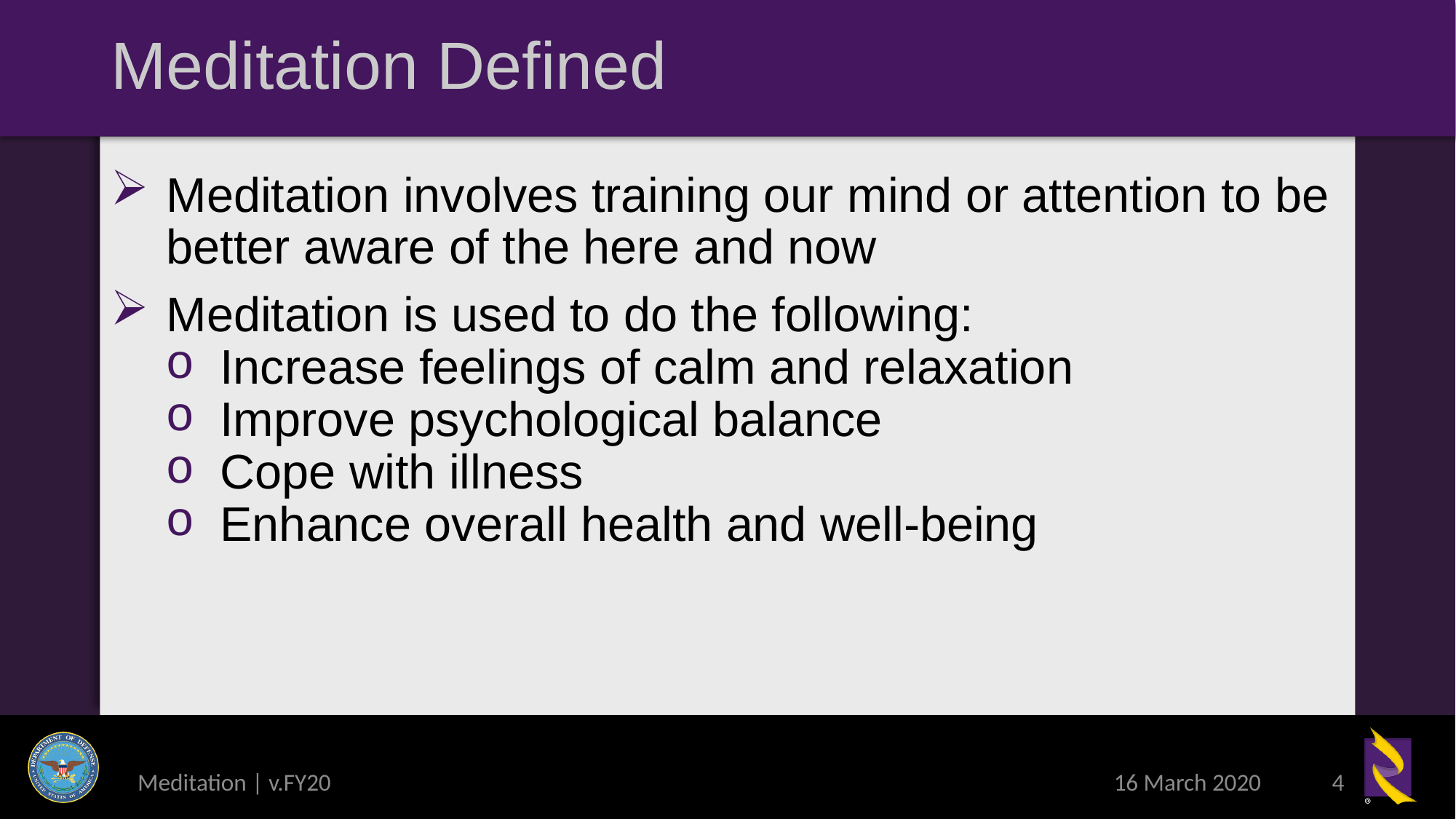

# Meditation Defined
Meditation involves training our mind or attention to be better aware of the here and now
Meditation is used to do the following:
Increase feelings of calm and relaxation
Improve psychological balance
Cope with illness
Enhance overall health and well-being
Meditation | v.FY20
16 March 2020
4